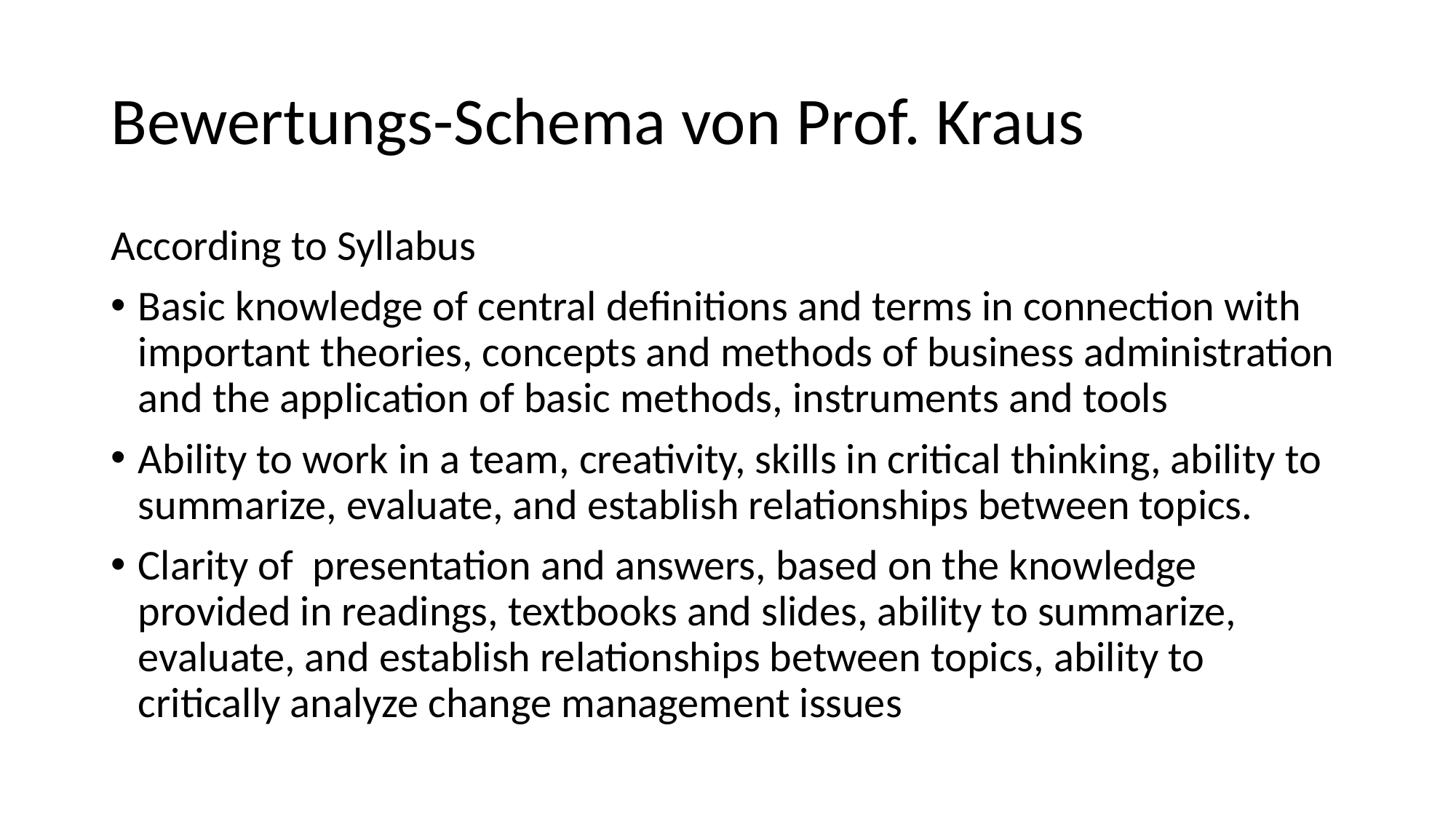

# Bewertungs-Schema von Prof. Kraus
According to Syllabus
Basic knowledge of central definitions and terms in connection with important theories, concepts and methods of business administration and the application of basic methods, instruments and tools
Ability to work in a team, creativity, skills in critical thinking, ability to summarize, evaluate, and establish relationships between topics.
Clarity of  presentation and answers, based on the knowledge provided in readings, textbooks and slides, ability to summarize, evaluate, and establish relationships between topics, ability to critically analyze change management issues